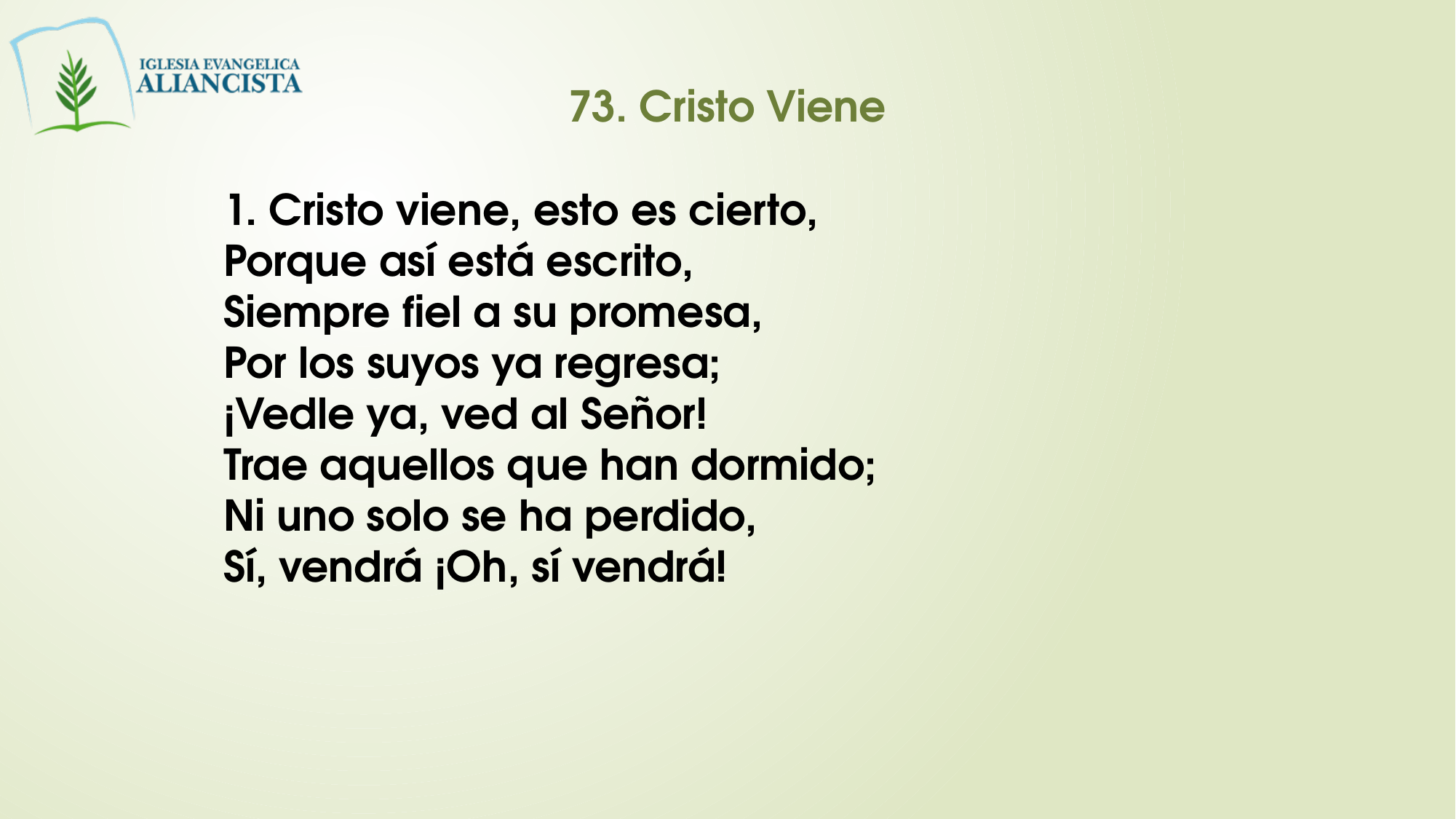

73. Cristo Viene
1. Cristo viene, esto es cierto,
Porque así está escrito,
Siempre fiel a su promesa,
Por los suyos ya regresa;
¡Vedle ya, ved al Señor!
Trae aquellos que han dormido;
Ni uno solo se ha perdido,
Sí, vendrá ¡Oh, sí vendrá!